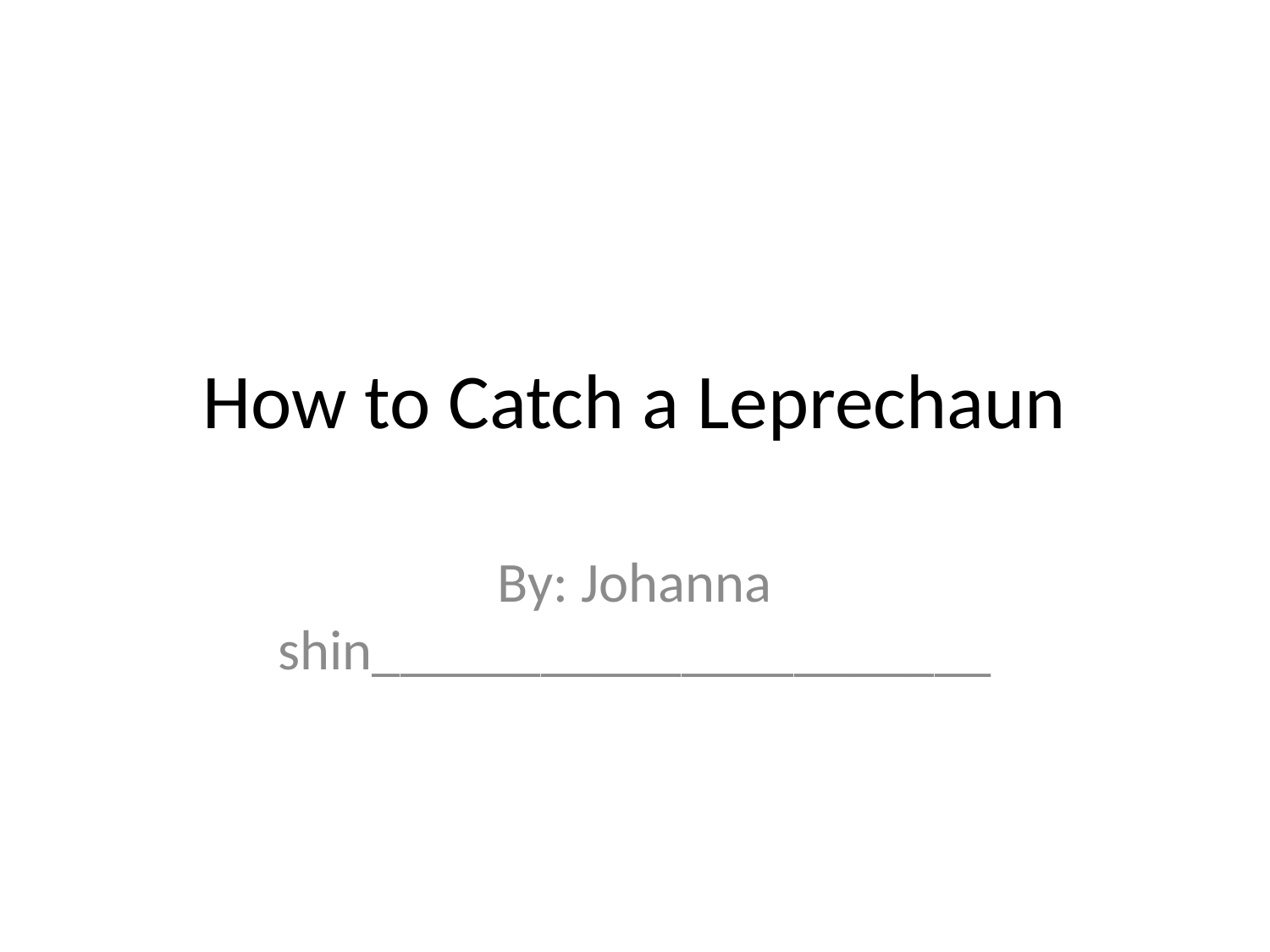

# How to Catch a Leprechaun
By: Johanna shin______________________